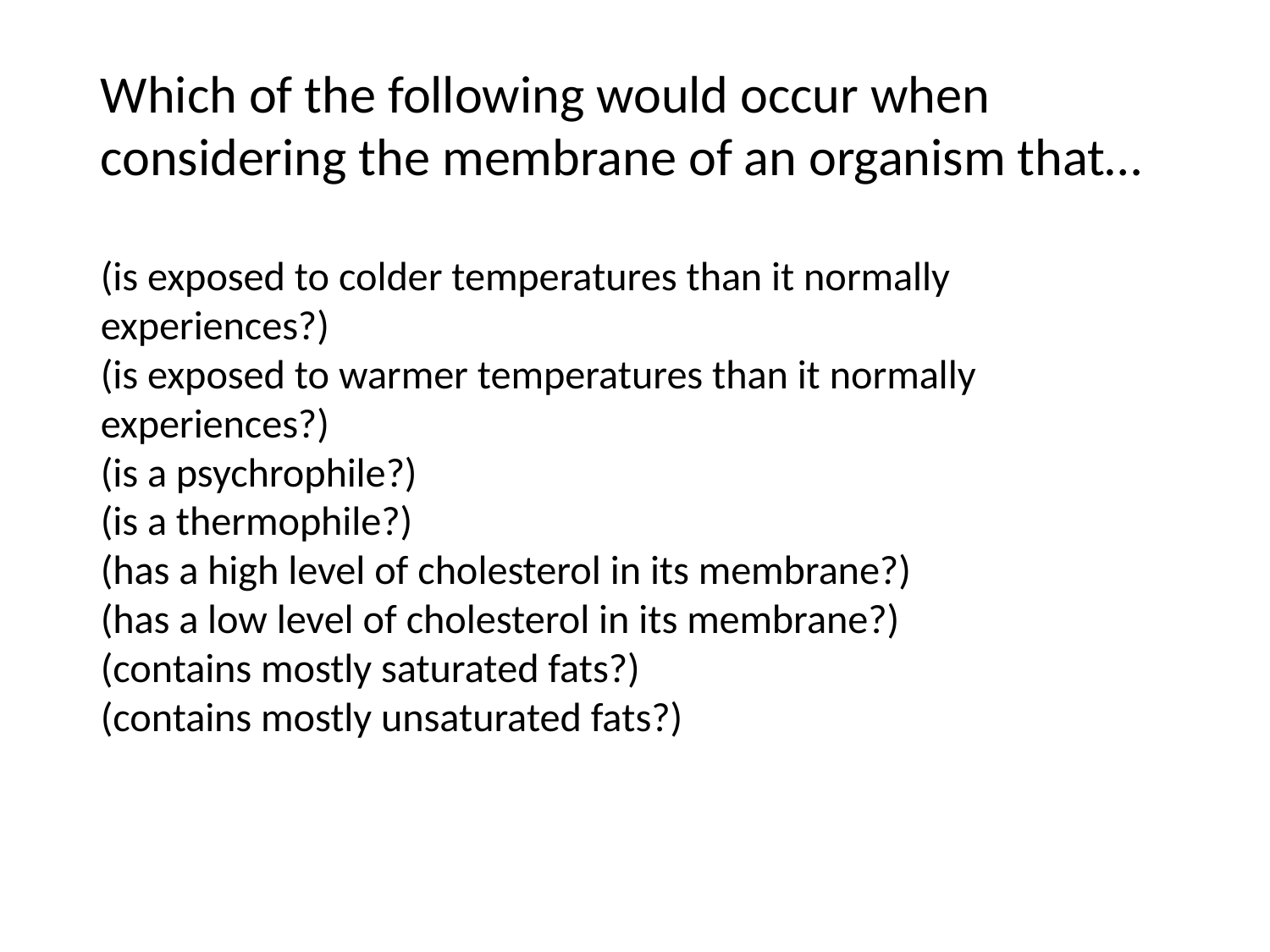

# Which of the following would occur when considering the membrane of an organism that… (is exposed to colder temperatures than it normally experiences?) (is exposed to warmer temperatures than it normally experiences?) (is a psychrophile?) (is a thermophile?) (has a high level of cholesterol in its membrane?) (has a low level of cholesterol in its membrane?) (contains mostly saturated fats?) (contains mostly unsaturated fats?)